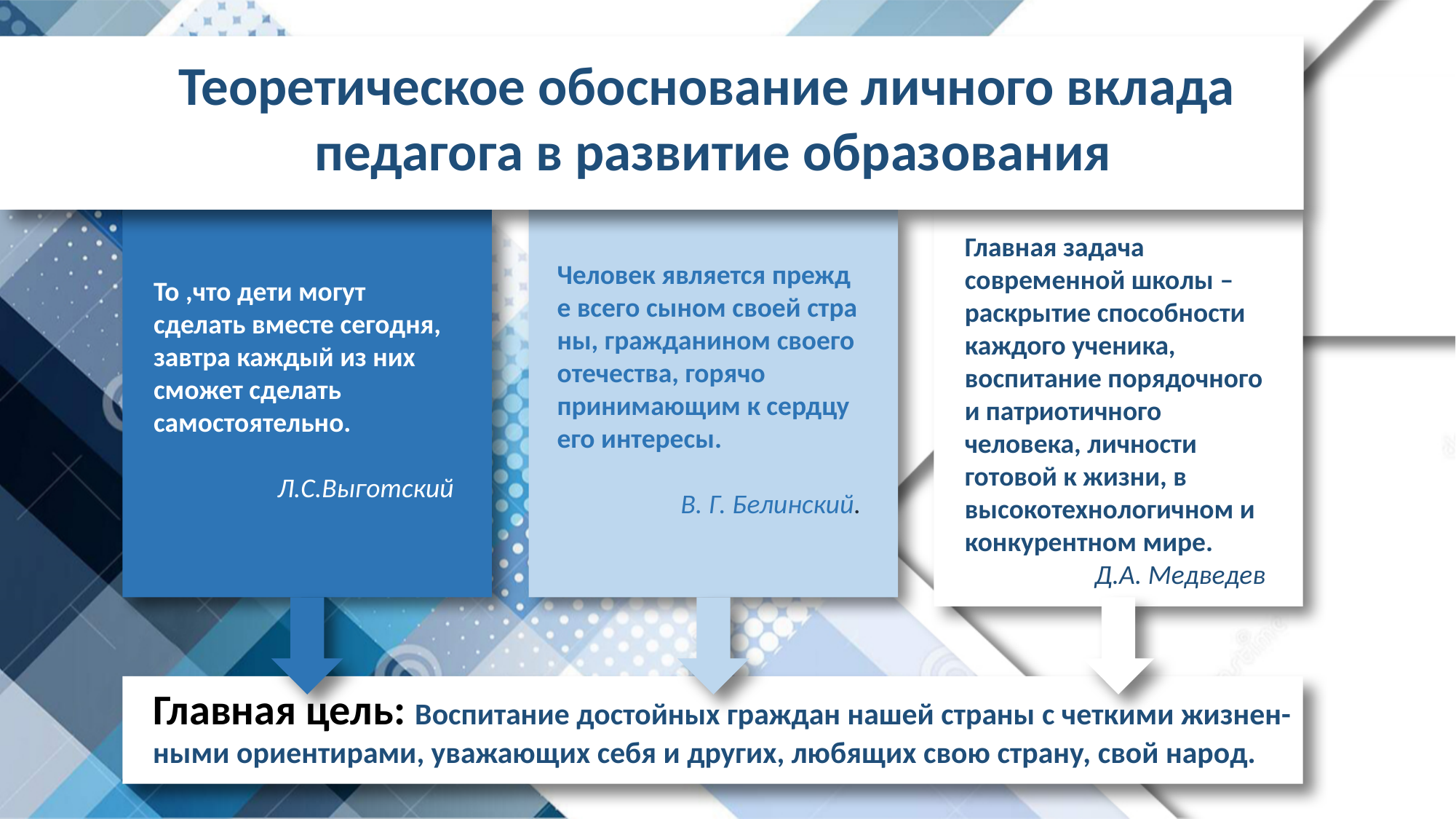

Теоретическое обоснование личного вклада
педагога в развитие образования

Главная задача современной школы – раскрытие способности каждого ученика, воспитание порядочного и патриотичного человека, личности готовой к жизни, в высокотехнологичном и конкурентном мире.
                     Д.А. Медведев
Человек является прежде всего сыном своей страны, гражданином своего отечества, горячо принимающим к сердцу его интересы.

                    В. Г. Белинский.

То ,что дети могут сделать вместе сегодня, завтра каждый из них сможет сделать самостоятельно.
                    Л.С.Выготский

Главная цель: Воспитание достойных граждан нашей страны с четкими жизнен-
ными ориентирами, уважающих себя и других, любящих свою страну, свой народ.